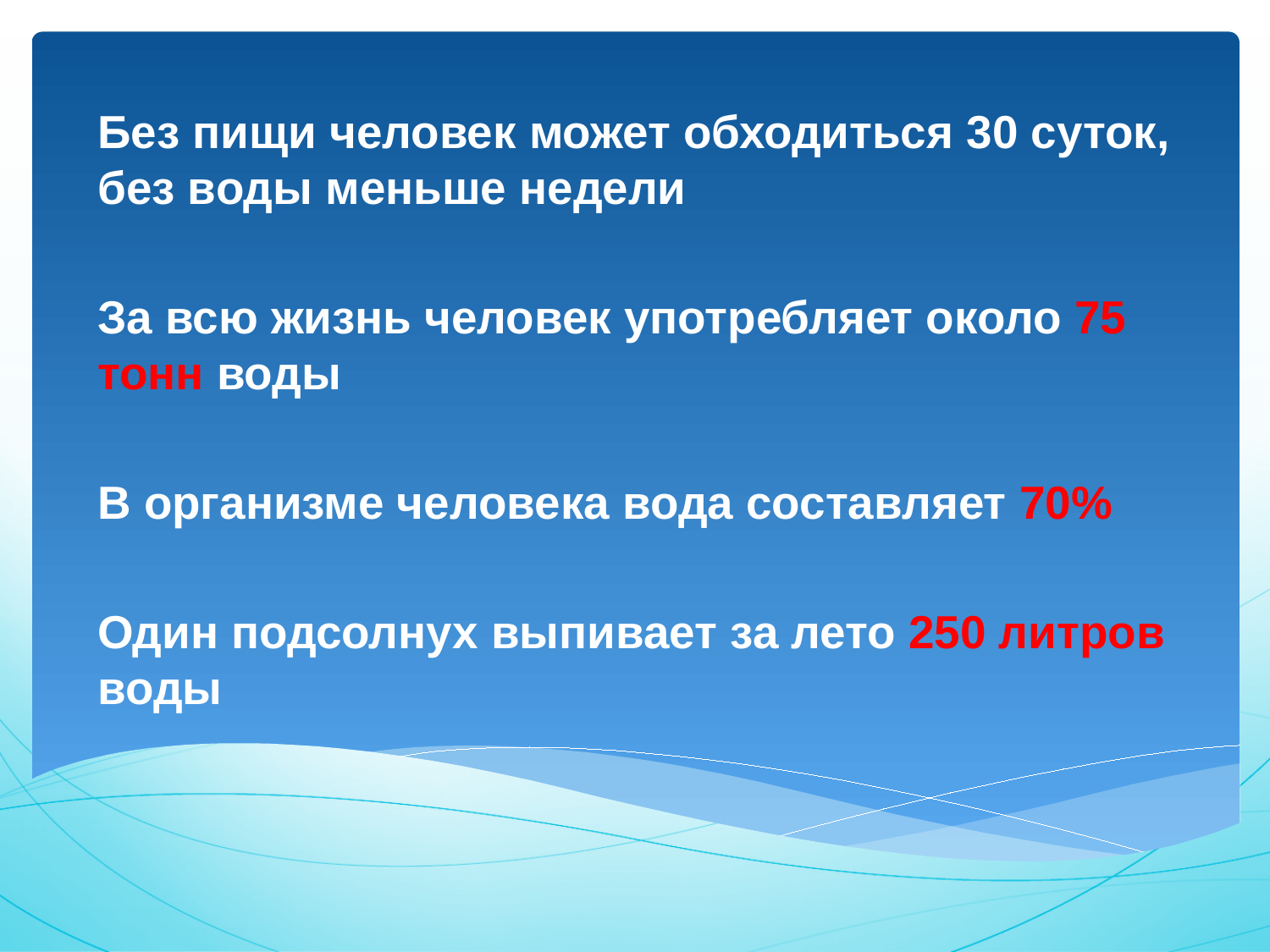

Без пищи человек может обходиться 30 суток, без воды меньше недели

За всю жизнь человек употребляет около 75 тонн воды

В организме человека вода составляет 70%

Один подсолнух выпивает за лето 250 литров воды